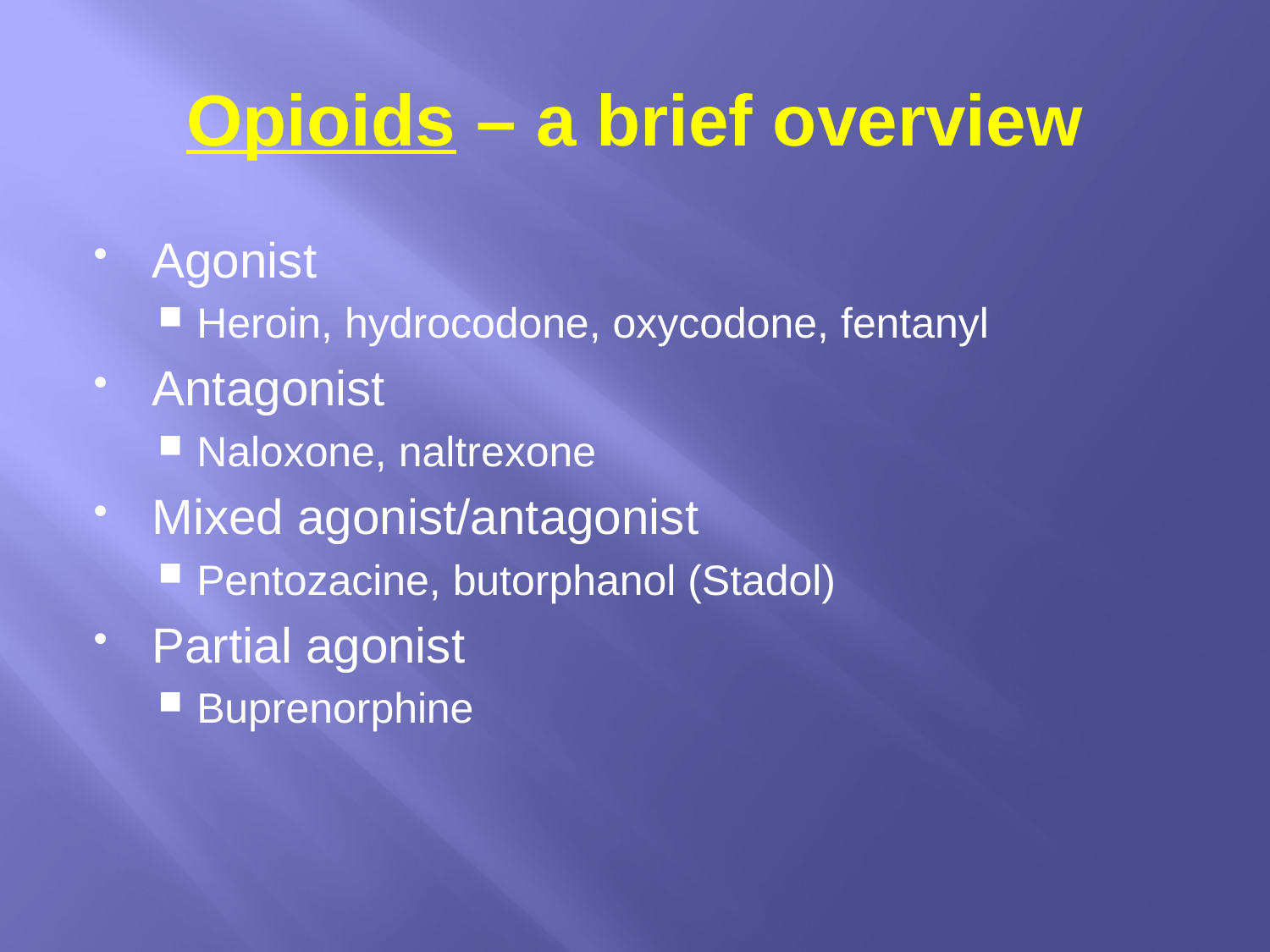

# Opioids – a brief overview
Agonist
Heroin, hydrocodone, oxycodone, fentanyl
Antagonist
Naloxone, naltrexone
Mixed agonist/antagonist
Pentozacine, butorphanol (Stadol)
Partial agonist
Buprenorphine